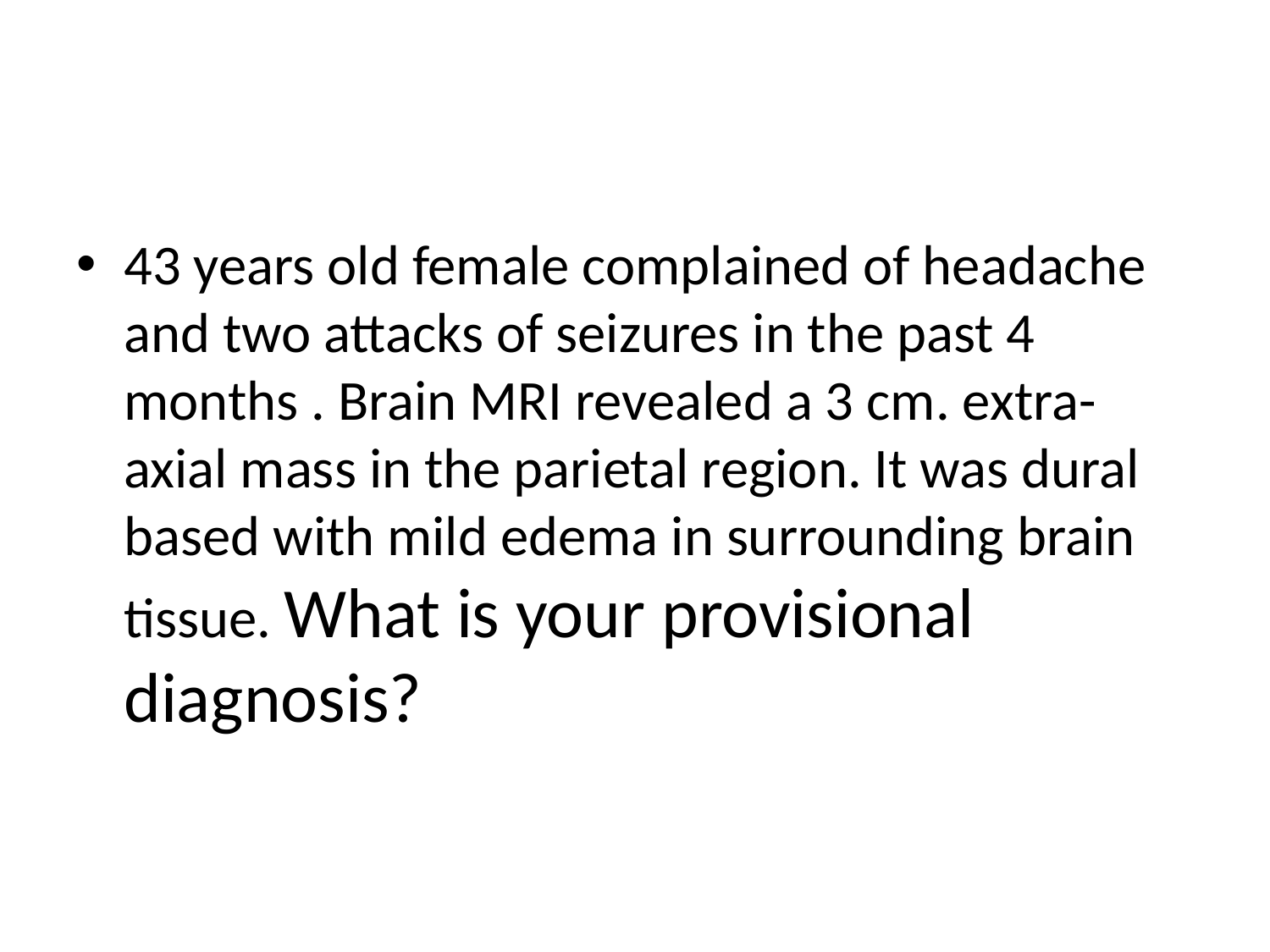

#
43 years old female complained of headache and two attacks of seizures in the past 4 months . Brain MRI revealed a 3 cm. extra-axial mass in the parietal region. It was dural based with mild edema in surrounding brain tissue. What is your provisional diagnosis?